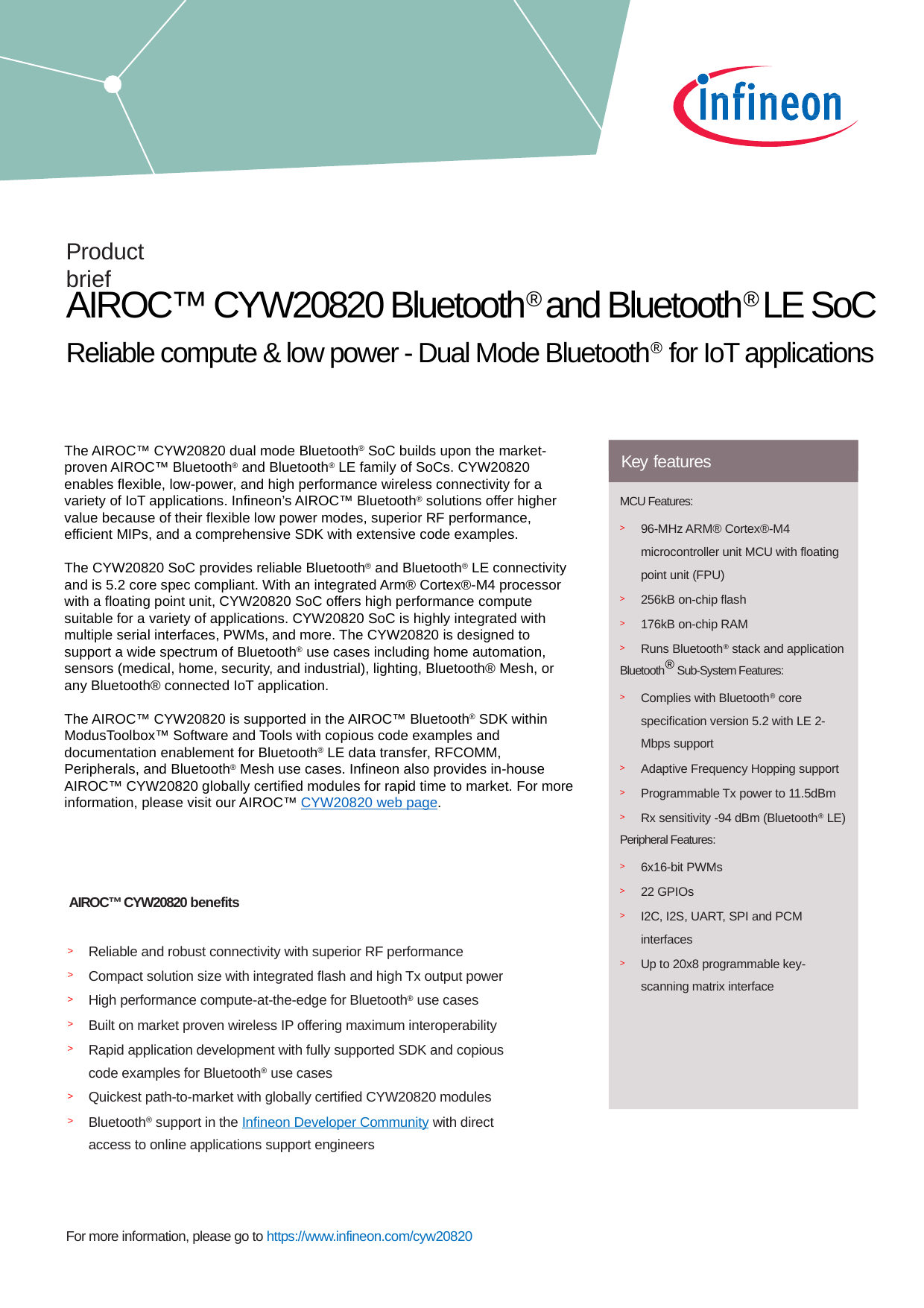

Product brief
# AIROC™ CYW20820 Bluetooth® and Bluetooth® LE SoC
Reliable compute & low power - Dual Mode Bluetooth® for IoT applications
The AIROC™ CYW20820 dual mode Bluetooth® SoC builds upon the market-proven AIROC™ Bluetooth® and Bluetooth® LE family of SoCs. CYW20820 enables flexible, low-power, and high performance wireless connectivity for a variety of IoT applications. Infineon’s AIROC™ Bluetooth® solutions offer higher value because of their flexible low power modes, superior RF performance, efficient MIPs, and a comprehensive SDK with extensive code examples.

The CYW20820 SoC provides reliable Bluetooth® and Bluetooth® LE connectivity and is 5.2 core spec compliant. With an integrated Arm® Cortex®-M4 processor with a floating point unit, CYW20820 SoC offers high performance compute suitable for a variety of applications. CYW20820 SoC is highly integrated with multiple serial interfaces, PWMs, and more. The CYW20820 is designed to support a wide spectrum of Bluetooth® use cases including home automation, sensors (medical, home, security, and industrial), lighting, Bluetooth® Mesh, or any Bluetooth® connected IoT application.

The AIROC™ CYW20820 is supported in the AIROC™ Bluetooth® SDK within ModusToolbox™ Software and Tools with copious code examples and documentation enablement for Bluetooth® LE data transfer, RFCOMM, Peripherals, and Bluetooth® Mesh use cases. Infineon also provides in-house AIROC™ CYW20820 globally certified modules for rapid time to market. For more information, please visit our AIROC™ CYW20820 web page.

Key features

MCU Features:
96-MHz ARM® Cortex®-M4 microcontroller unit MCU with floating point unit (FPU)
256kB on-chip flash
176kB on-chip RAM
Runs Bluetooth® stack and application
Bluetooth® Sub-System Features:
Complies with Bluetooth® core specification version 5.2 with LE 2-Mbps support
Adaptive Frequency Hopping support
Programmable Tx power to 11.5dBm
Rx sensitivity -94 dBm (Bluetooth® LE)
Peripheral Features:
6x16-bit PWMs​
22 GPIOs
I2C, I2S, UART, SPI and PCM interfaces
Up to 20x8 programmable key-scanning matrix interface
AIROC™ CYW20820 benefits

Reliable and robust connectivity with superior RF performance
Compact solution size with integrated flash and high Tx output power
High performance compute-at-the-edge for Bluetooth® use cases
Built on market proven wireless IP offering maximum interoperability
Rapid application development with fully supported SDK and copious code examples for Bluetooth® use cases
Quickest path-to-market with globally certified CYW20820 modules
Bluetooth® support in the Infineon Developer Community with direct access to online applications support engineers

For more information, please go to https://www.infineon.com/cyw20820